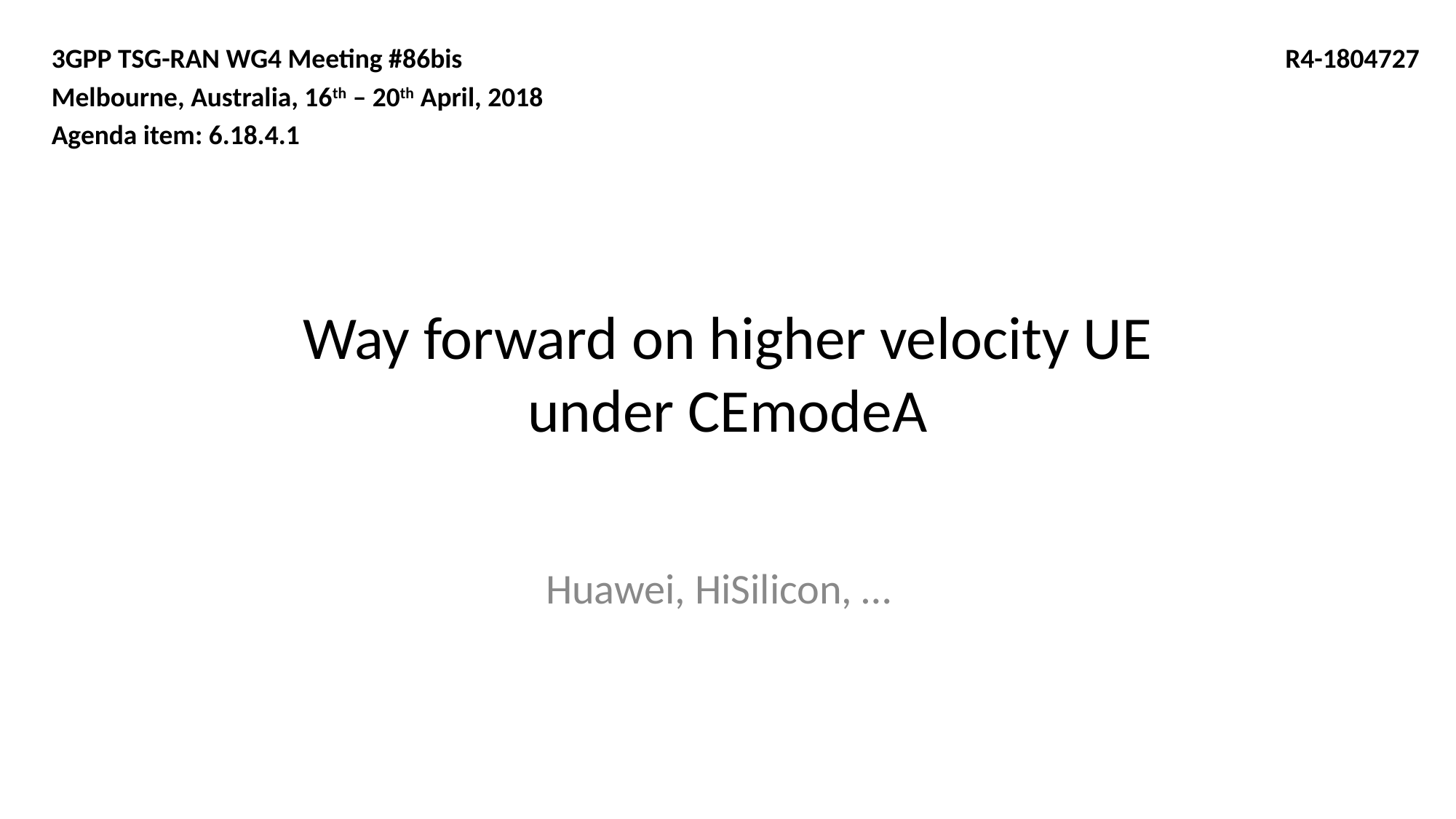

3GPP TSG-RAN WG4 Meeting #86bis
Melbourne, Australia, 16th – 20th April, 2018
Agenda item: 6.18.4.1
R4-1804727
# Way forward on higher velocity UE under CEmodeA
Huawei, HiSilicon, …